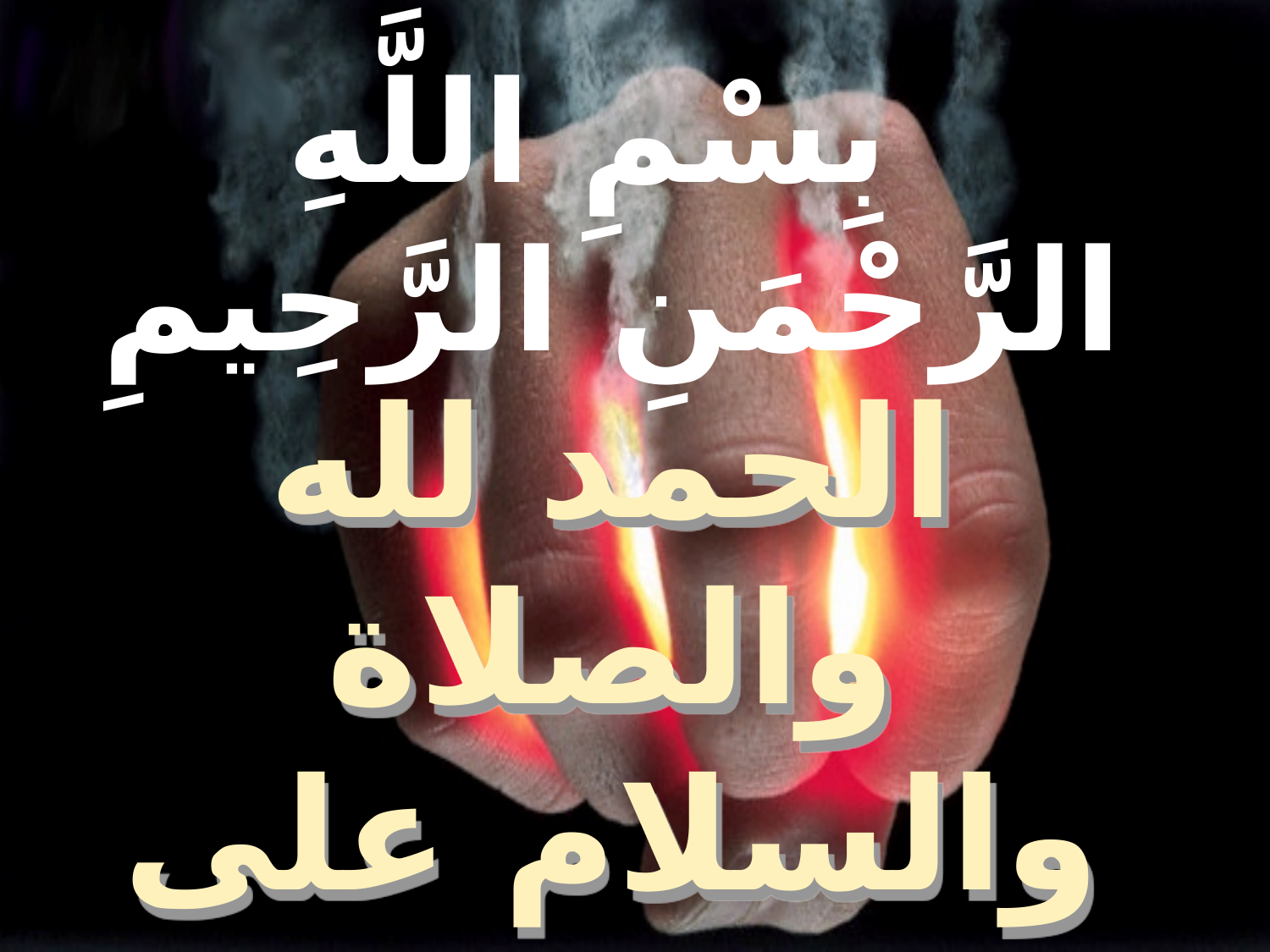

# بِسْمِ اللَّهِ الرَّحْمَنِ الرَّحِيمِ
الحمد لله والصلاة والسلام على من لا نبي بعده